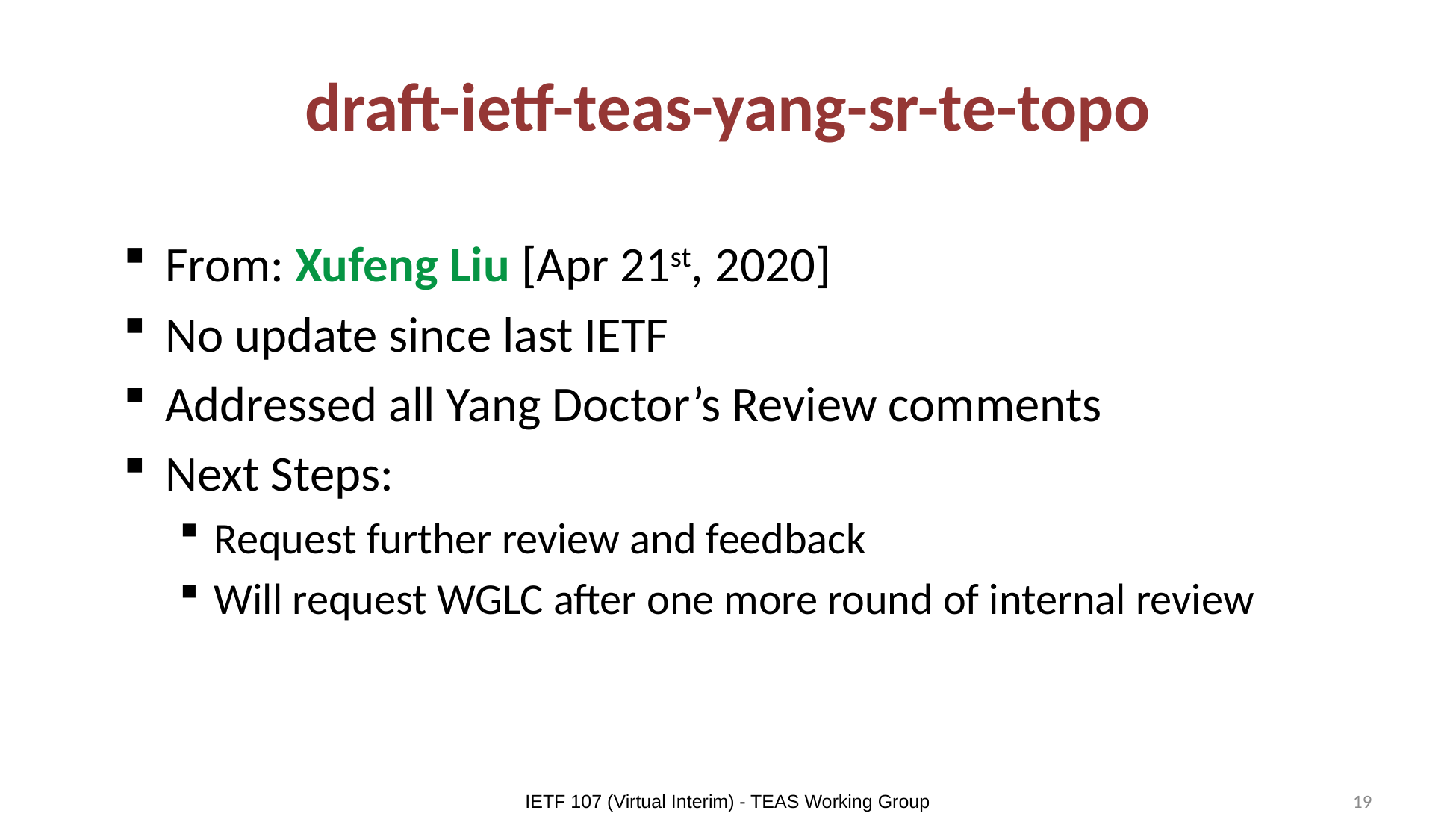

# draft-ietf-teas-yang-sr-te-topo
From: Xufeng Liu [Apr 21st, 2020]
No update since last IETF
Addressed all Yang Doctor’s Review comments
Next Steps:
Request further review and feedback
Will request WGLC after one more round of internal review

IETF 107 (Virtual Interim) - TEAS Working Group
19